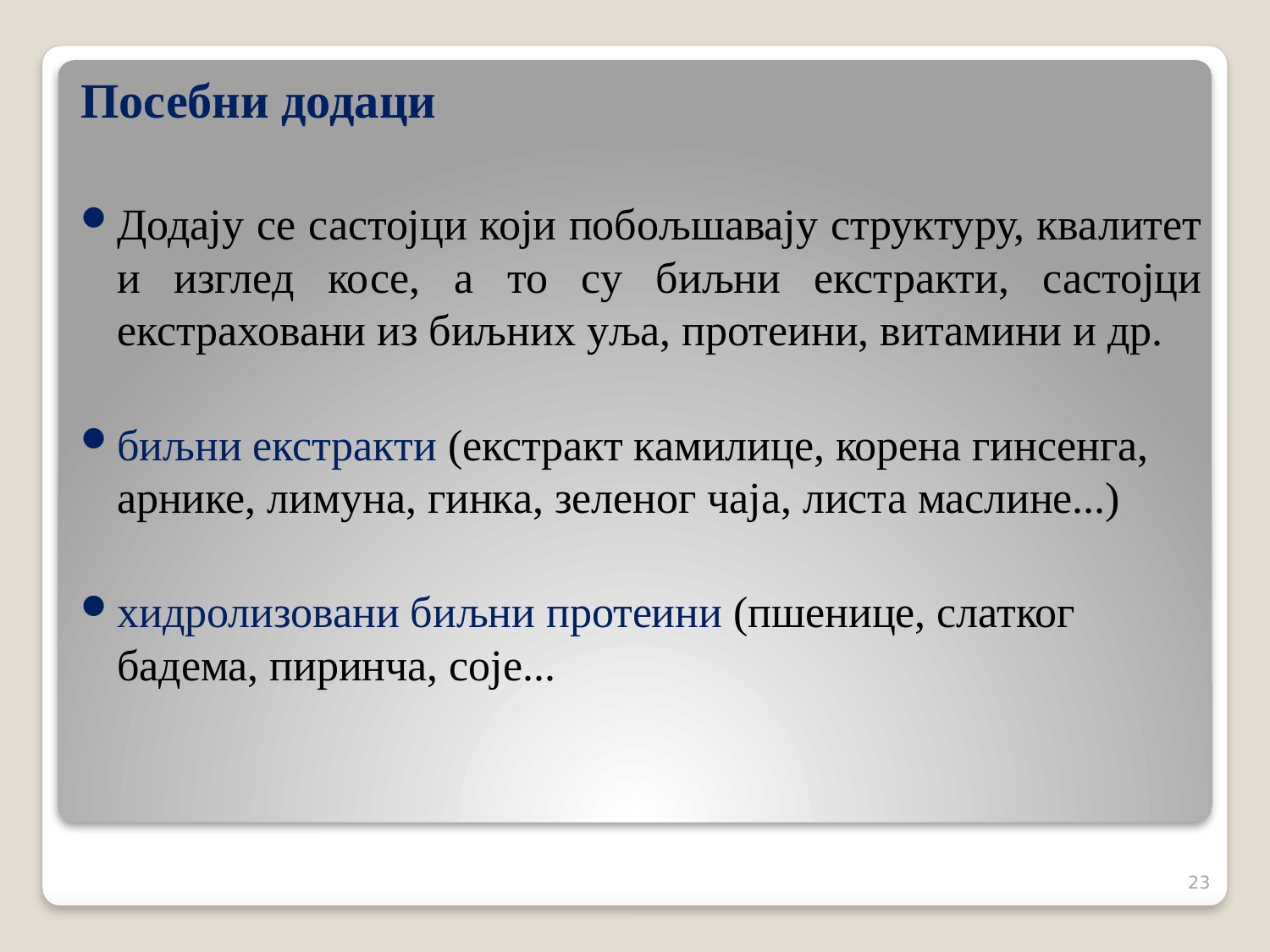

Посебни додаци

Додају се састојци који побољшавају структуру, квалитет и изглед косе, а то су биљни екстракти, састојци екстраховани из биљних уља, протеини, витамини и др.

биљни екстракти (екстракт камилице, корена гинсенга, арнике, лимуна, гинка, зеленог чаја, листа маслине...)

хидролизовани биљни протеини (пшенице, слатког бадема, пиринча, соје...
23